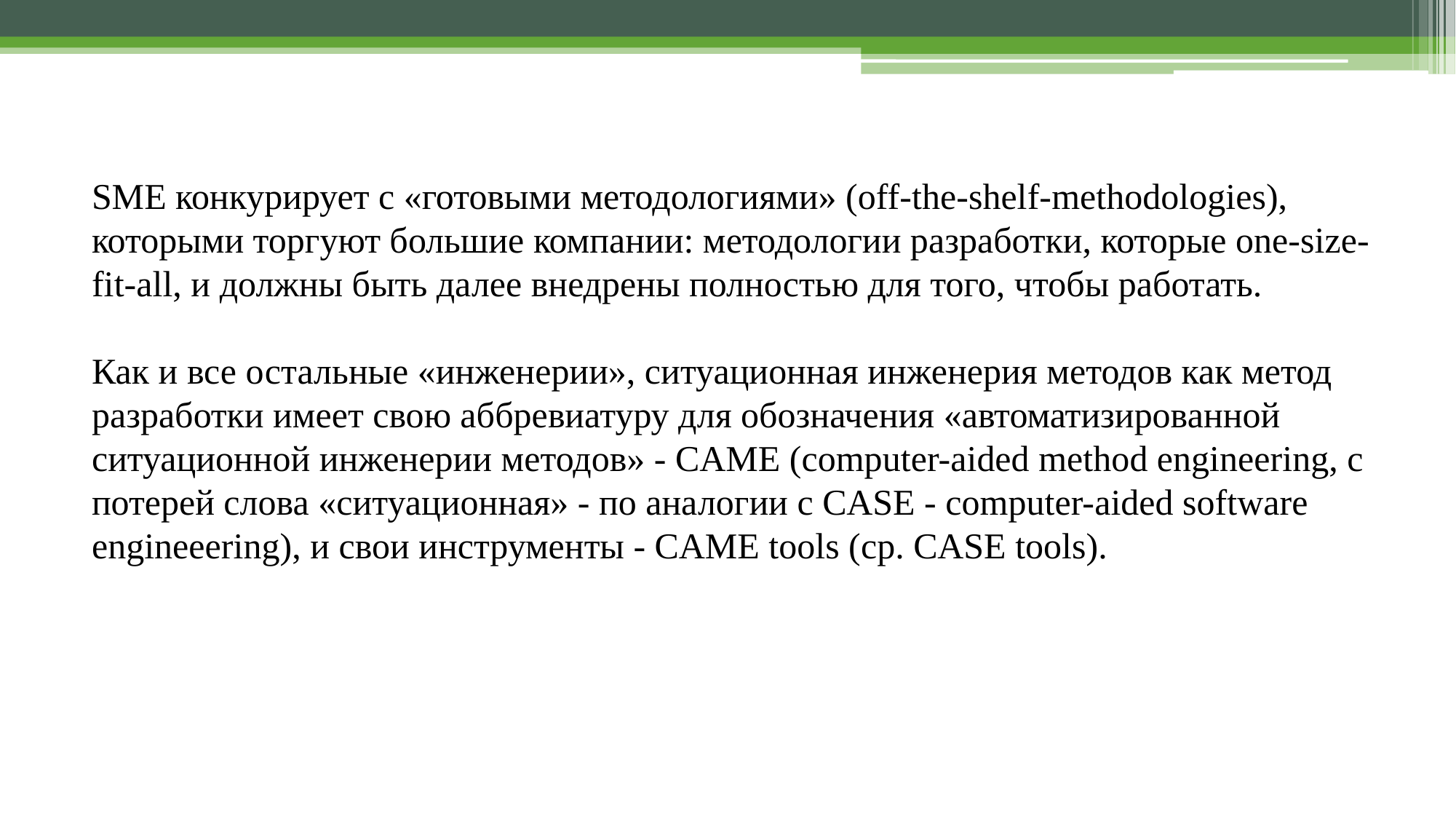

SME конкурирует с «готовыми методологиями» (off-the-shelf-methodologies), которыми торгуют большие компании: методологии разработки, которые one-size-fit-all, и должны быть далее внедрены полностью для того, чтобы работать.

Как и все остальные «инженерии», ситуационная инженерия методов как метод разработки имеет свою аббревиатуру для обозначения «автоматизированной ситуационной инженерии методов» - CAME (computer-aided method engineering, с потерей слова «ситуационная» - по аналогии с CASE - computer-aided software engineeering), и свои инструменты - CAME tools (ср. CASE tools).